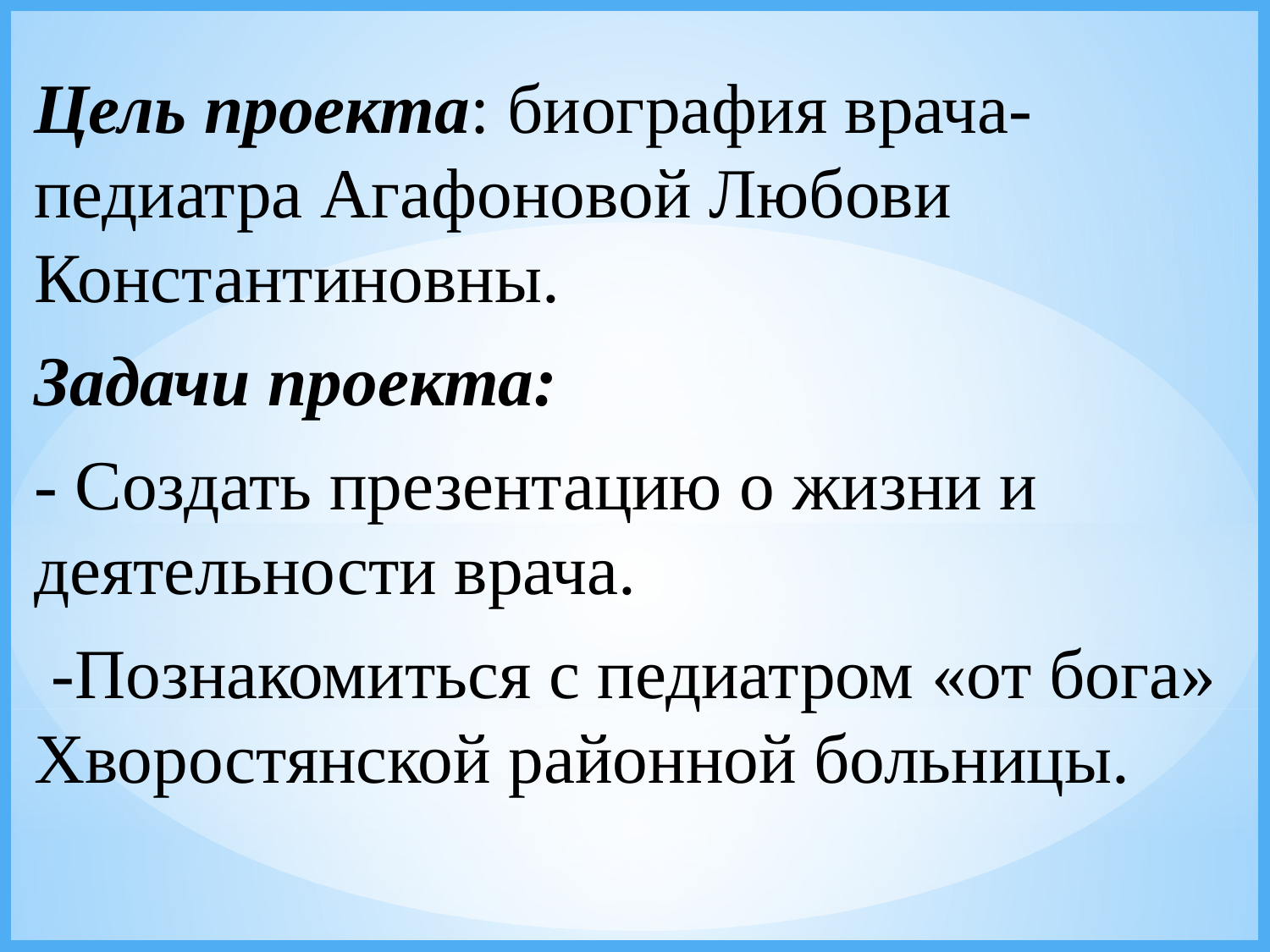

Цель проекта: биография врача-педиатра Агафоновой Любови Константиновны.
Задачи проекта:
- Создать презентацию о жизни и деятельности врача.
 -Познакомиться с педиатром «от бога» Хворостянской районной больницы.